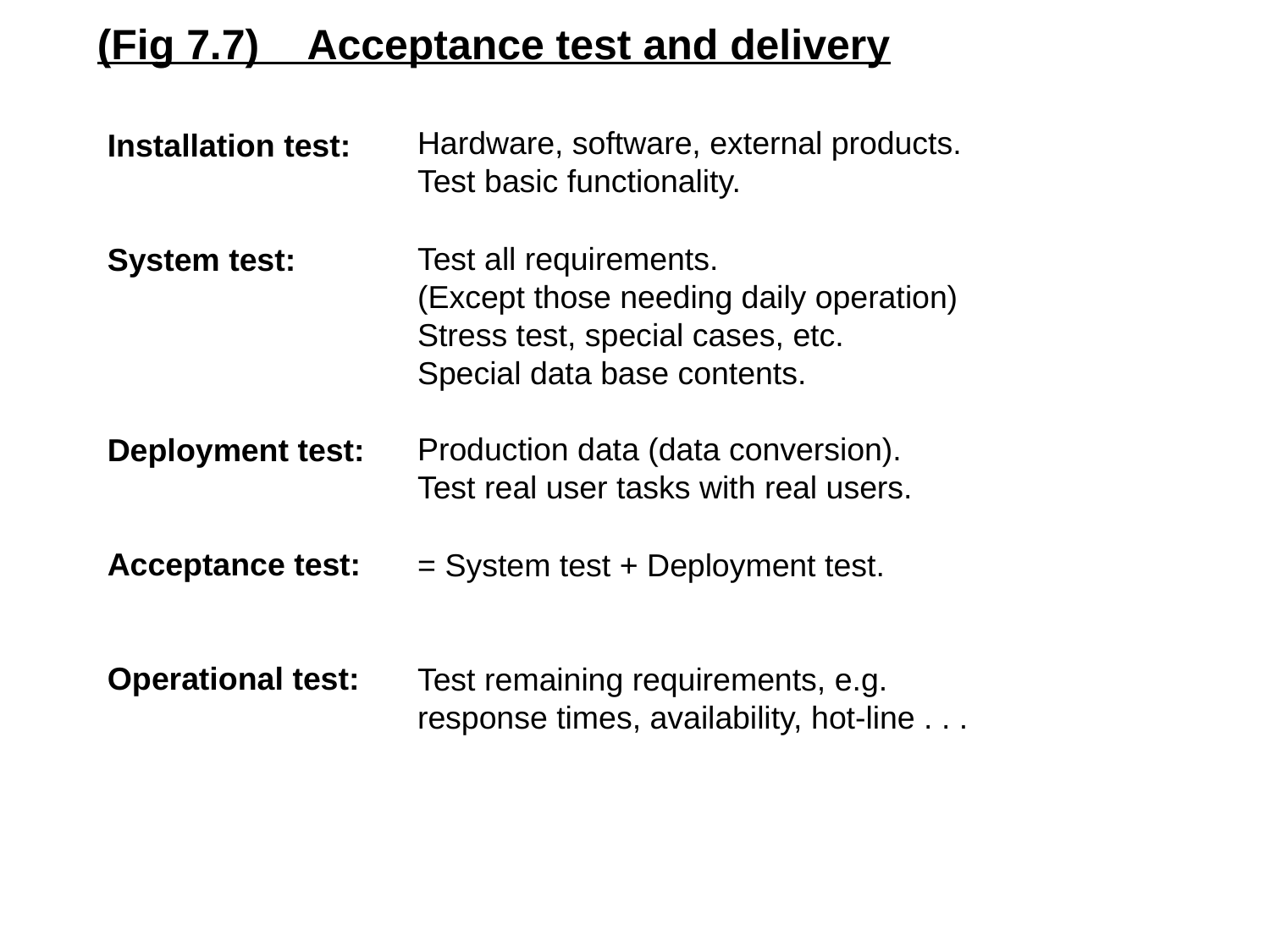

(Fig 7.7)    Acceptance test and delivery
Hardware, software, external products.
Test basic functionality.
Installation test:

System test:

Deployment test:

Acceptance test:

Operational test:
Test all requirements.
(Except those needing daily operation)
Stress test, special cases, etc.
Special data base contents.
Production data (data conversion).
Test real user tasks with real users.
= System test + Deployment test.
Test remaining requirements, e.g.
response times, availability, hot-line . . .